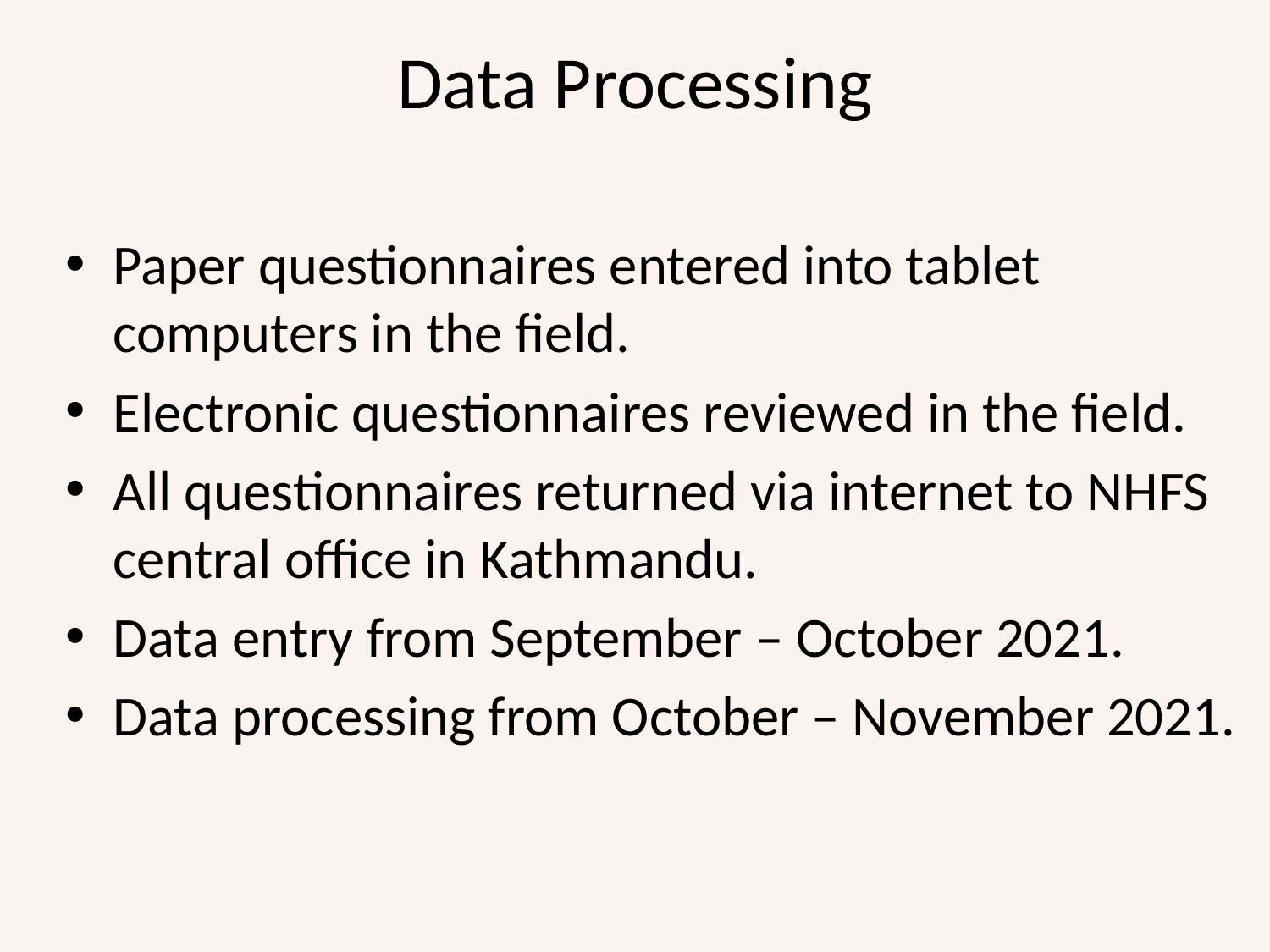

# Data Processing
Paper questionnaires entered into tablet computers in the field.
Electronic questionnaires reviewed in the field.
All questionnaires returned via internet to NHFS central office in Kathmandu.
Data entry from September – October 2021.
Data processing from October – November 2021.